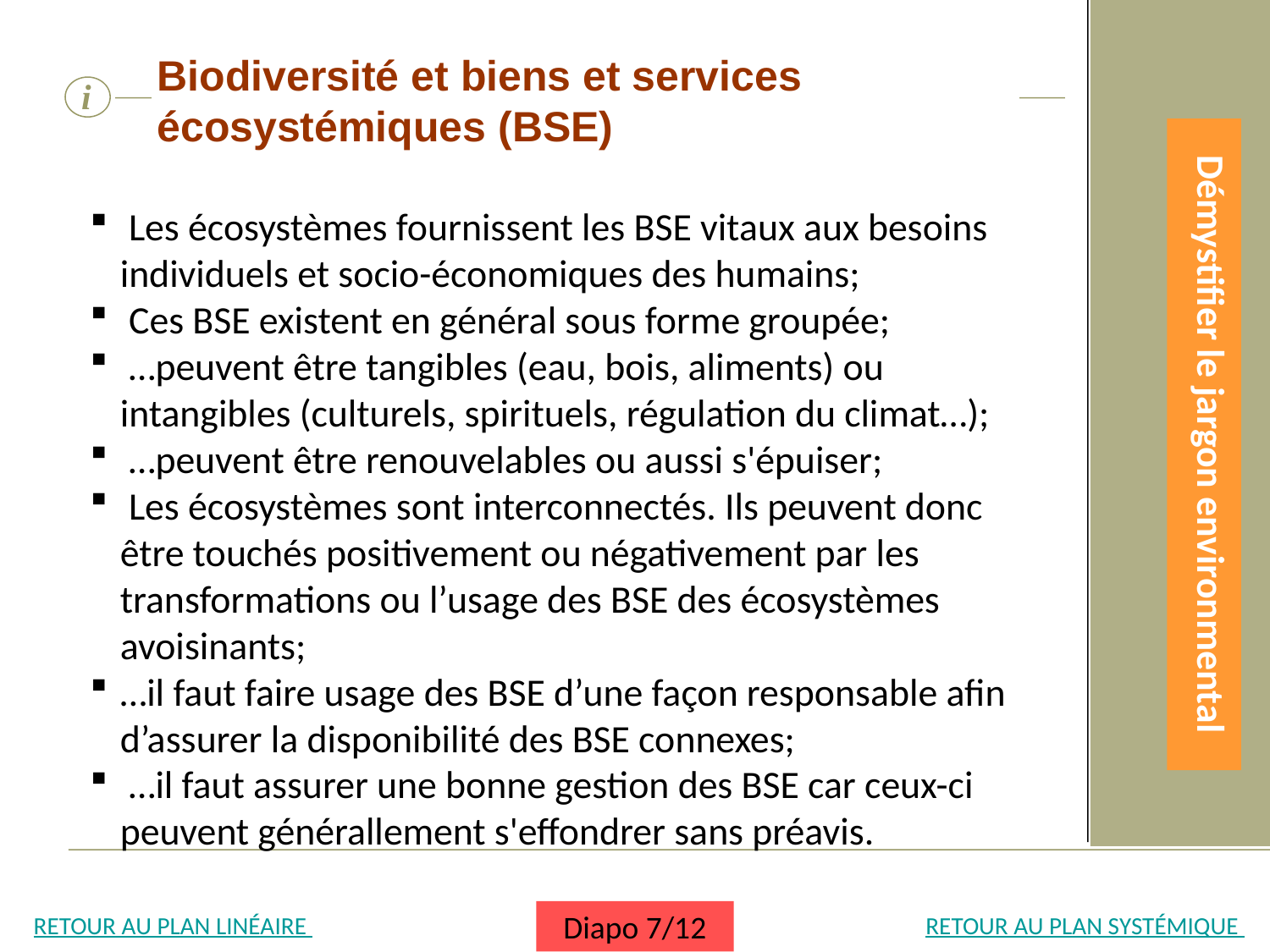

Biodiversité et biens et services écosystémiques (BSE)
i

 Les écosystèmes fournissent les BSE vitaux aux besoins individuels et socio-économiques des humains;
 Ces BSE existent en général sous forme groupée;
 …peuvent être tangibles (eau, bois, aliments) ou intangibles (culturels, spirituels, régulation du climat…);
 …peuvent être renouvelables ou aussi s'épuiser;
 Les écosystèmes sont interconnectés. Ils peuvent donc être touchés positivement ou négativement par les transformations ou l’usage des BSE des écosystèmes avoisinants;
…il faut faire usage des BSE d’une façon responsable afin d’assurer la disponibilité des BSE connexes;
 …il faut assurer une bonne gestion des BSE car ceux-ci peuvent générallement s'effondrer sans préavis.

Démystifier le jargon environmental

RETOUR AU PLAN LINÉAIRE
RETOUR AU PLAN SYSTÉMIQUE
Diapo 7/12